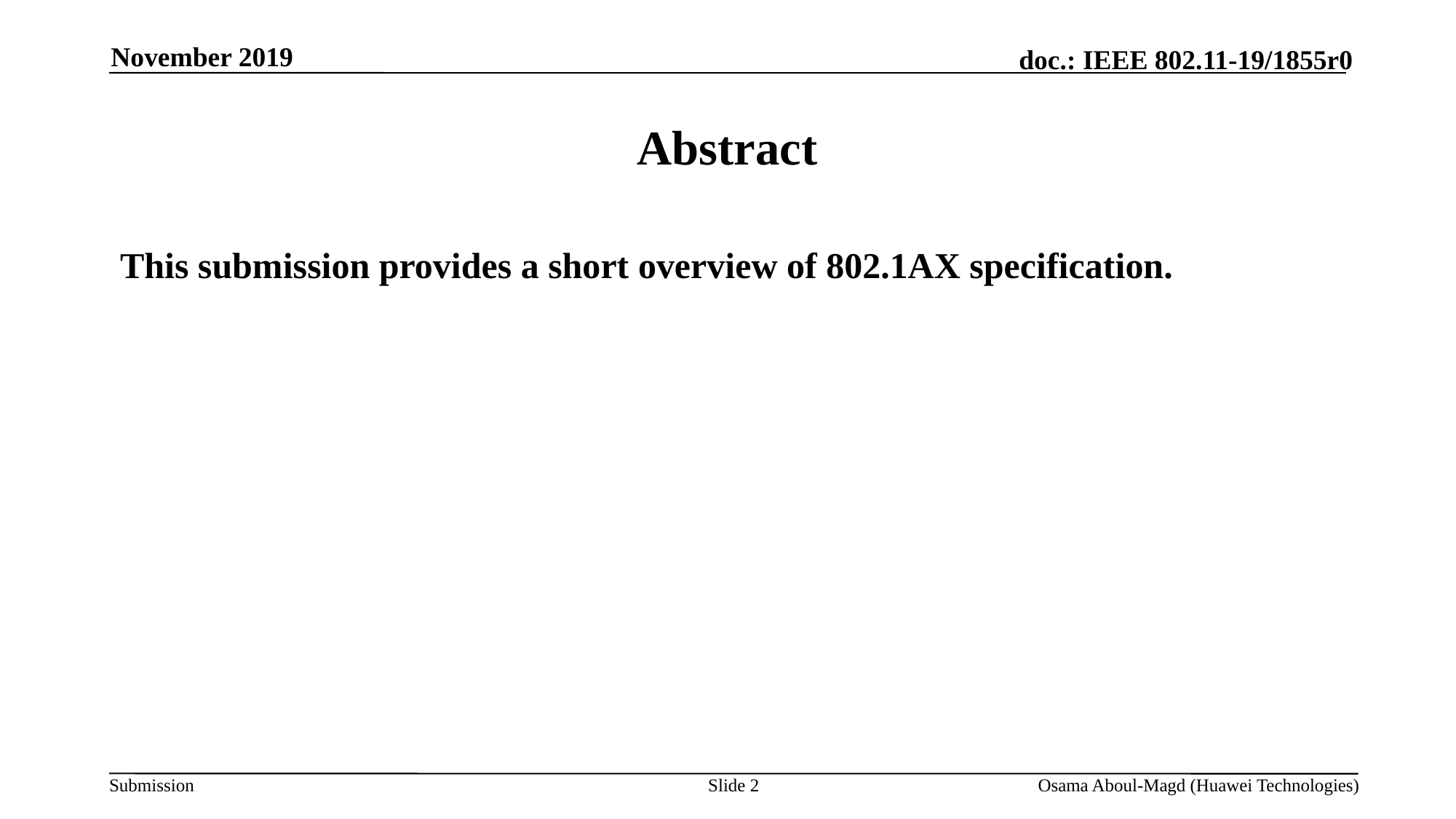

November 2019
# Abstract
This submission provides a short overview of 802.1AX specification.
Slide 2
Osama Aboul-Magd (Huawei Technologies)